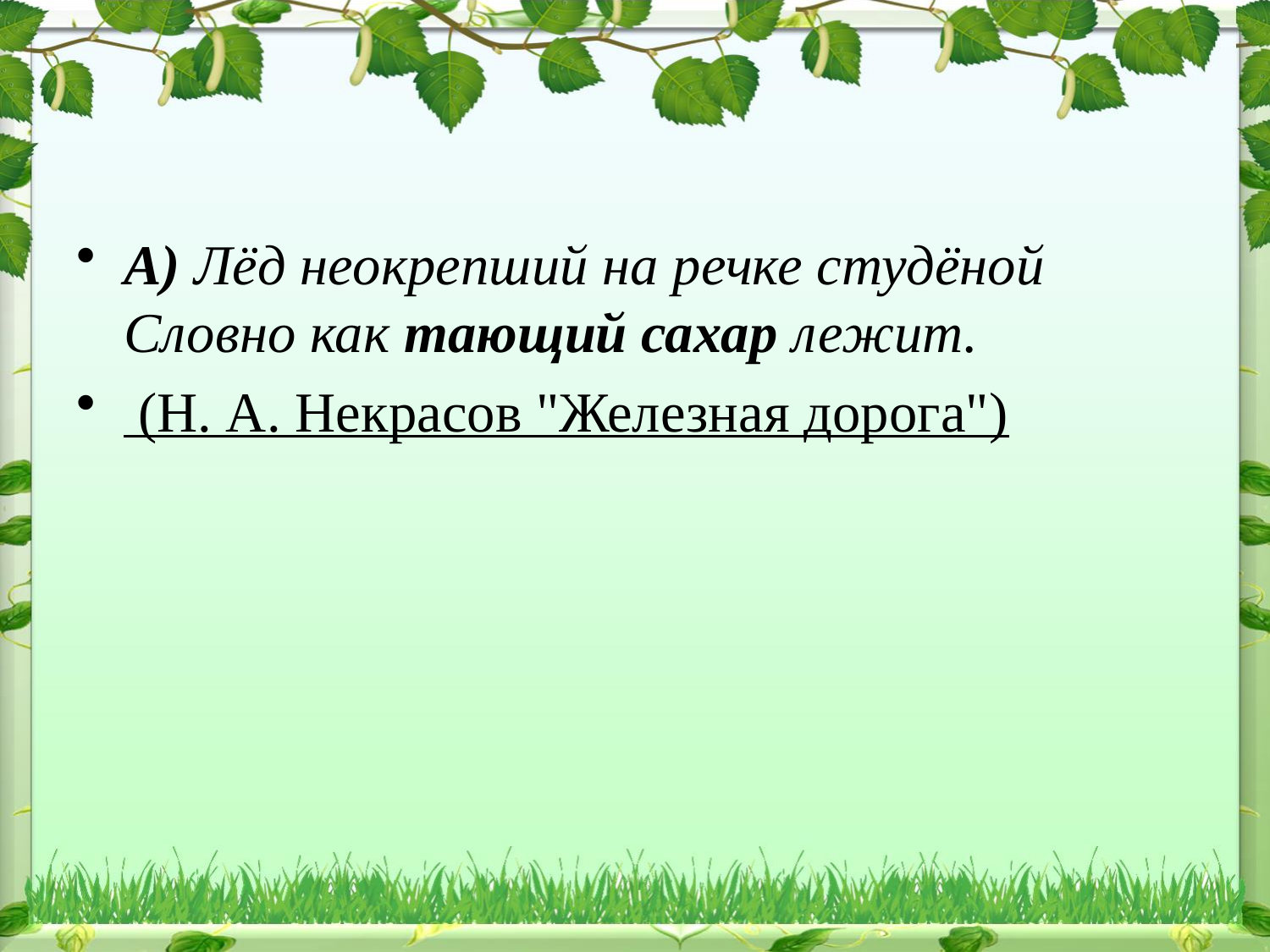

#
А) Лёд неокрепший на речке студёной Словно как тающий сахар лежит.
 (Н. А. Некрасов "Железная дорога")